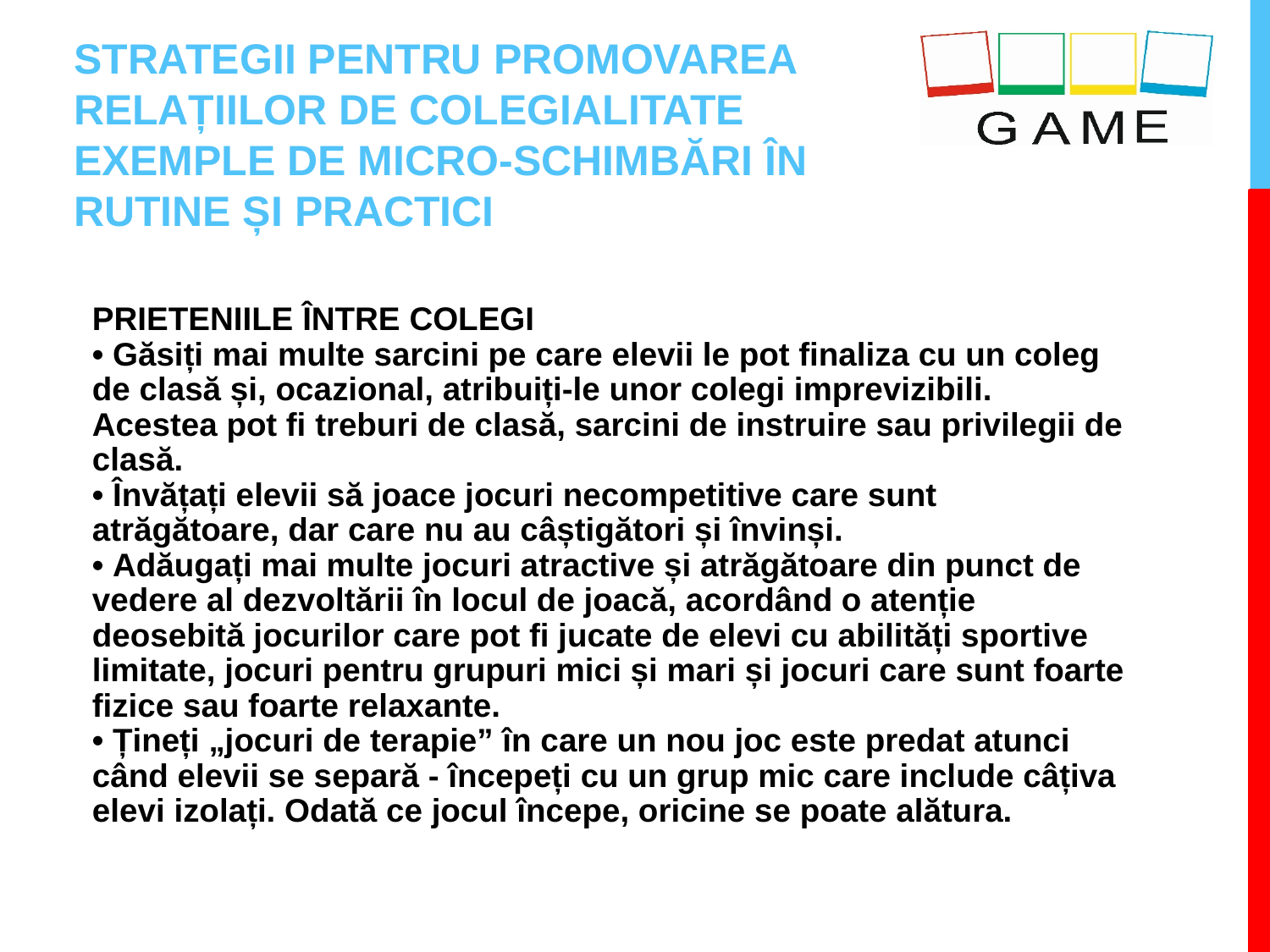

# STRATEGII PENTRU PROMOVAREA RELAȚIILOR DE COLEGIALITATE EXEMPLE DE MICRO-SCHIMBĂRI ÎN RUTINE ȘI PRACTICI
PRIETENIILE ÎNTRE COLEGI
• Găsiți mai multe sarcini pe care elevii le pot finaliza cu un coleg de clasă și, ocazional, atribuiți-le unor colegi imprevizibili. Acestea pot fi treburi de clasă, sarcini de instruire sau privilegii de clasă.
• Învățați elevii să joace jocuri necompetitive care sunt atrăgătoare, dar care nu au câștigători și învinși.
• Adăugați mai multe jocuri atractive și atrăgătoare din punct de vedere al dezvoltării în locul de joacă, acordând o atenție deosebită jocurilor care pot fi jucate de elevi cu abilități sportive limitate, jocuri pentru grupuri mici și mari și jocuri care sunt foarte fizice sau foarte relaxante.
• Țineți „jocuri de terapie” în care un nou joc este predat atunci când elevii se separă - începeți cu un grup mic care include câțiva elevi izolați. Odată ce jocul începe, oricine se poate alătura.